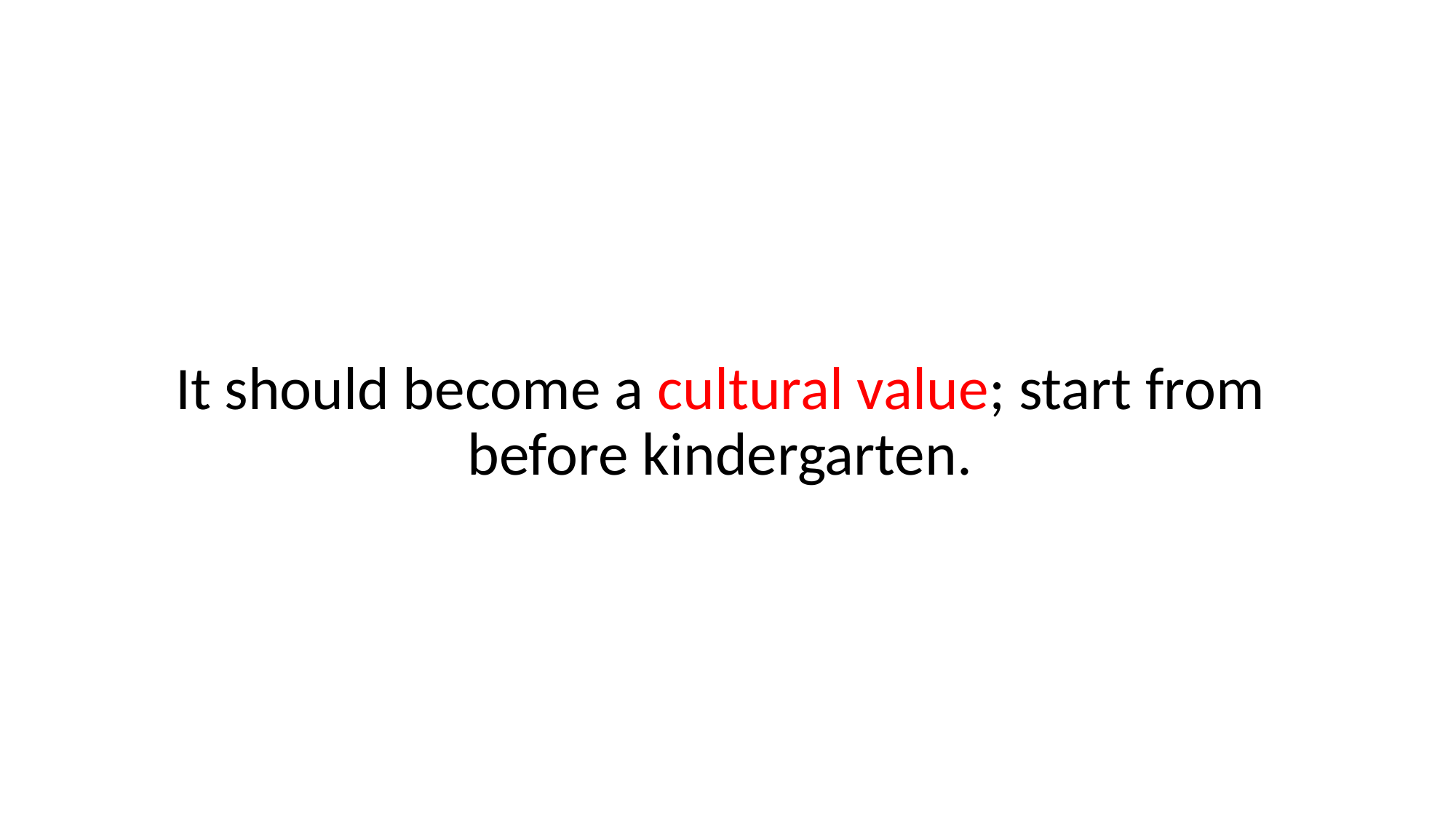

It should become a cultural value; start from before kindergarten.